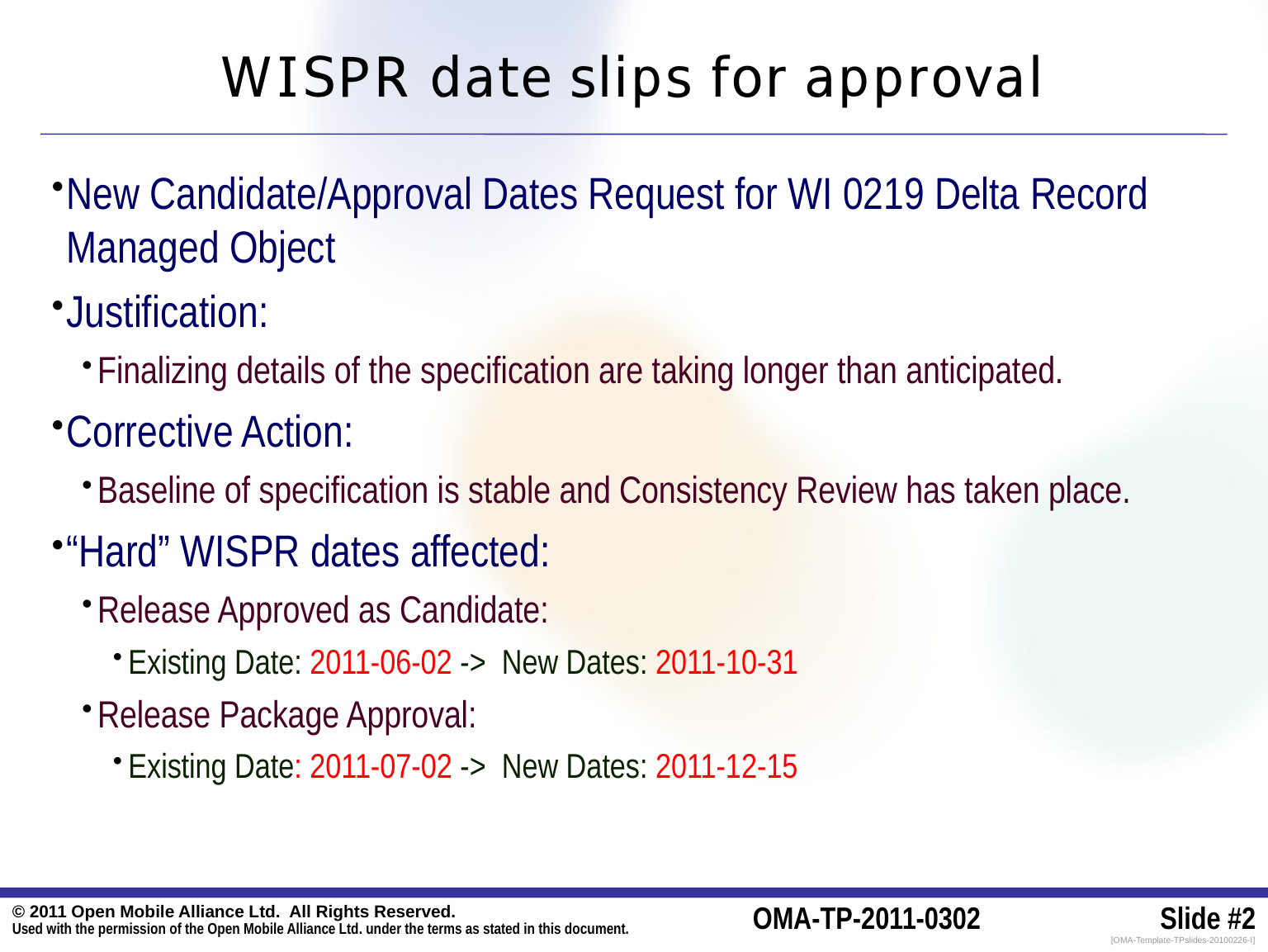

# WISPR date slips for approval
New Candidate/Approval Dates Request for WI 0219 Delta Record Managed Object
Justification:
Finalizing details of the specification are taking longer than anticipated.
Corrective Action:
Baseline of specification is stable and Consistency Review has taken place.
“Hard” WISPR dates affected:
Release Approved as Candidate:
Existing Date: 2011-06-02 ->  New Dates: 2011-10-31
Release Package Approval:
Existing Date: 2011-07-02 ->  New Dates: 2011-12-15